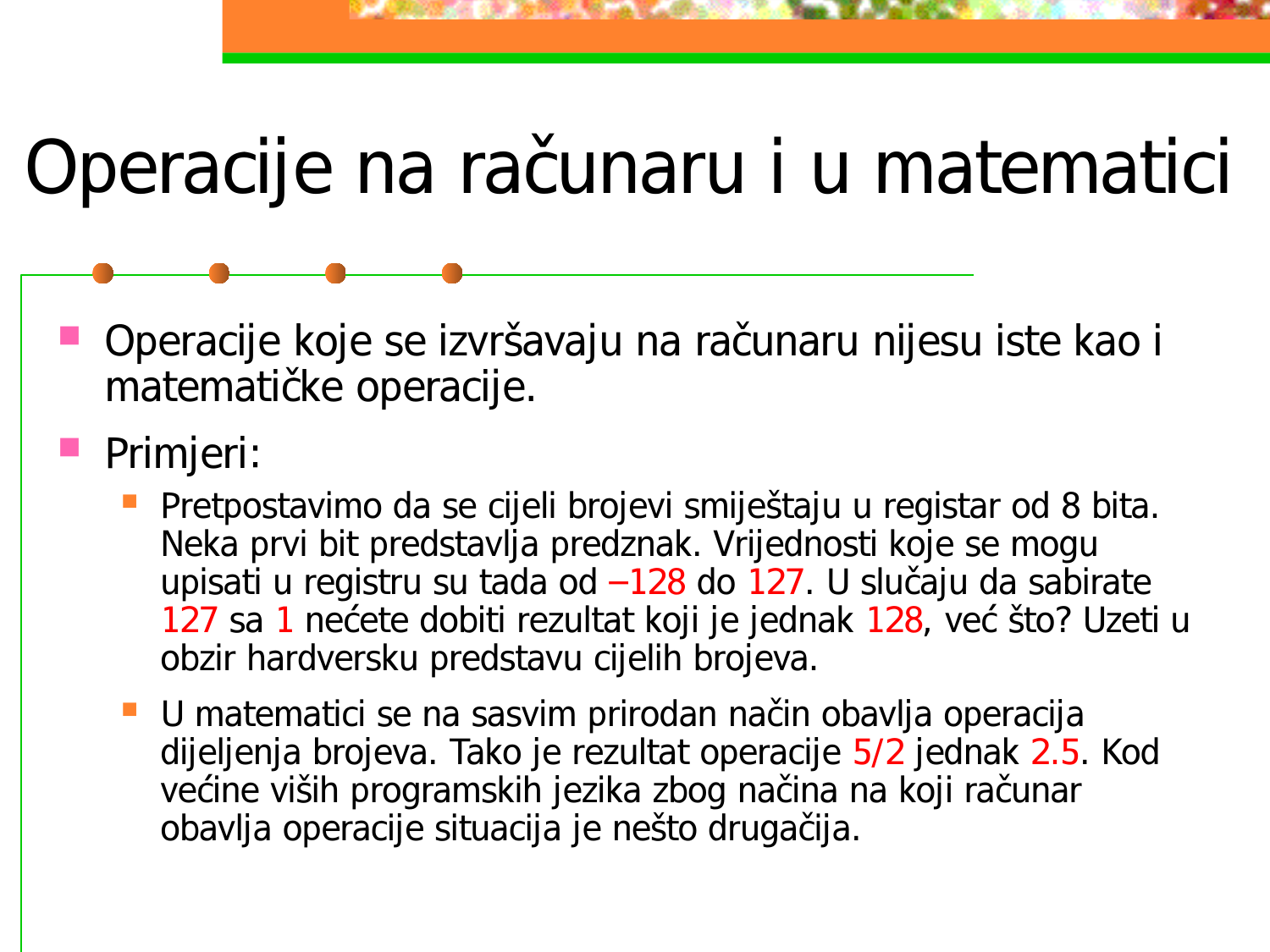

# Operacije na računaru i u matematici
Operacije koje se izvršavaju na računaru nijesu iste kao i matematičke operacije.
Primjeri:
Pretpostavimo da se cijeli brojevi smiještaju u registar od 8 bita. Neka prvi bit predstavlja predznak. Vrijednosti koje se mogu upisati u registru su tada od –128 do 127. U slučaju da sabirate 127 sa 1 nećete dobiti rezultat koji je jednak 128, već što? Uzeti u obzir hardversku predstavu cijelih brojeva.
U matematici se na sasvim prirodan način obavlja operacija dijeljenja brojeva. Tako je rezultat operacije 5/2 jednak 2.5. Kod većine viših programskih jezika zbog načina na koji računar obavlja operacije situacija je nešto drugačija.